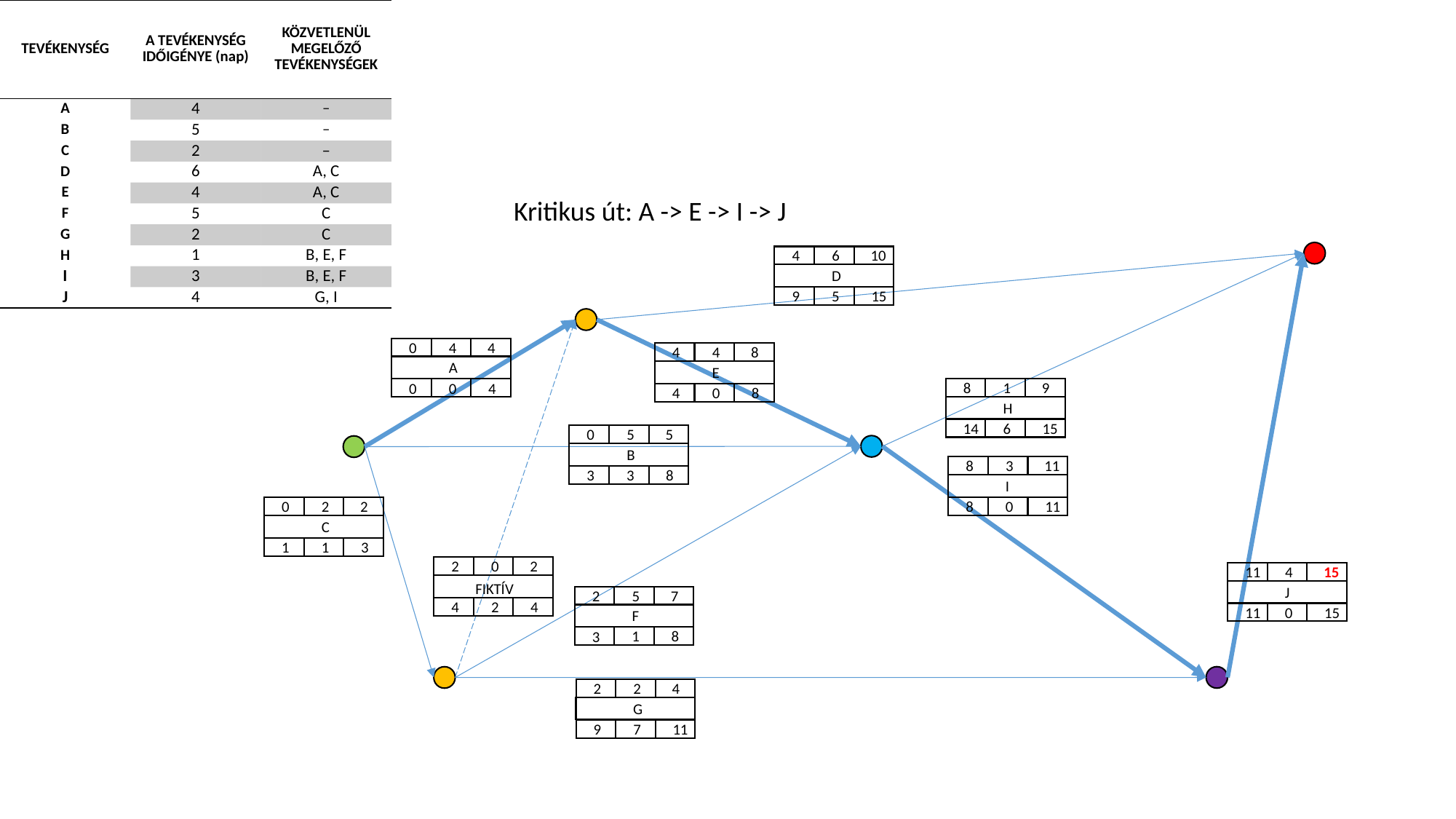

| TEVÉKENYSÉG | A TEVÉKENYSÉG IDŐIGÉNYE (nap) | KÖZVETLENÜL MEGELŐZŐ TEVÉKENYSÉGEK |
| --- | --- | --- |
| A | 4 | – |
| B | 5 | – |
| C | 2 | – |
| D | 6 | A, C |
| E | 4 | A, C |
| F | 5 | C |
| G | 2 | C |
| H | 1 | B, E, F |
| I | 3 | B, E, F |
| J | 4 | G, I |
Kritikus út: A -> E -> I -> J
4
6
10

D
5
15
9

0
4
4

A
0
4
0
4
4
8

E
0
8
4
8
1
9

H
6
15
14
0
5
5

B
3
8
3

8
3
11

I
0
11
8
0
2
2

C
1
3
1
2
0
2

FIKTÍV
2
4
4
11
4
15

J
0
15
11
2
5
7

F
1
8
3

2
2
4

G
7
11
9